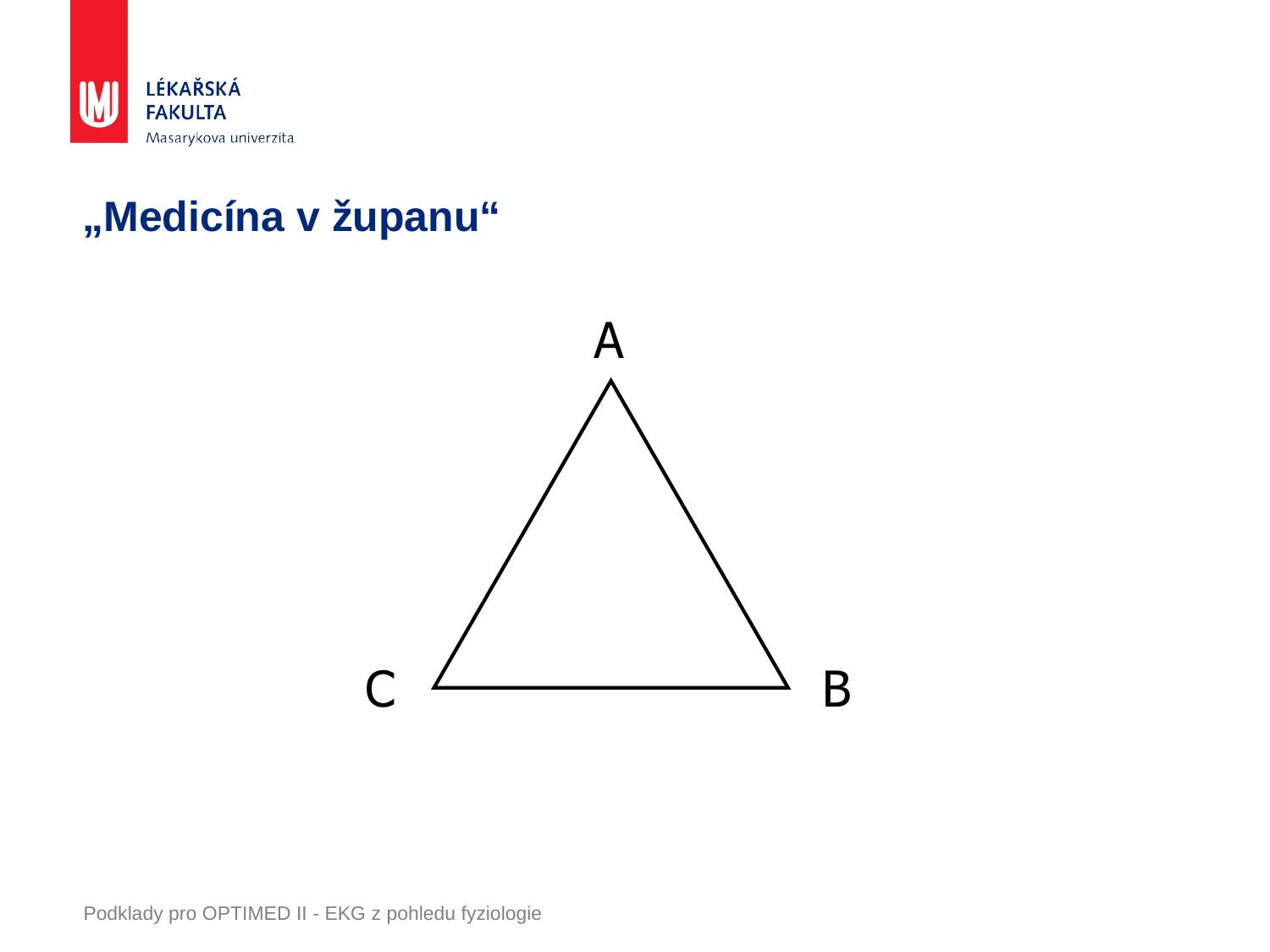

# „Medicína v županu“
A

C
B
Podklady pro OPTIMED II - EKG z pohledu fyziologie